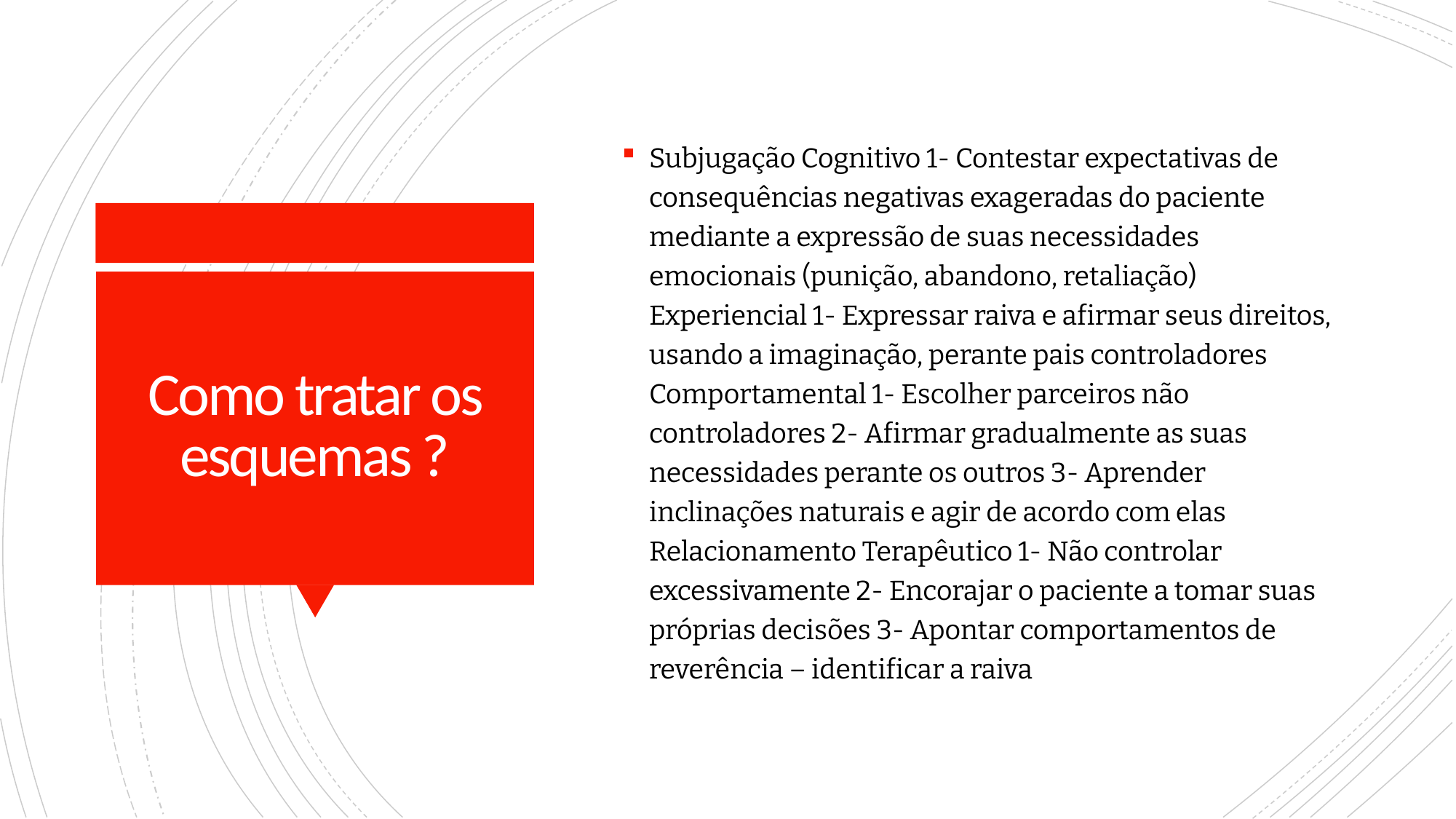

Subjugação Cognitivo 1- Contestar expectativas de consequências negativas exageradas do paciente mediante a expressão de suas necessidades emocionais (punição, abandono, retaliação) Experiencial 1- Expressar raiva e afirmar seus direitos, usando a imaginação, perante pais controladores Comportamental 1- Escolher parceiros não controladores 2- Afirmar gradualmente as suas necessidades perante os outros 3- Aprender inclinações naturais e agir de acordo com elas Relacionamento Terapêutico 1- Não controlar excessivamente 2- Encorajar o paciente a tomar suas próprias decisões 3- Apontar comportamentos de reverência – identificar a raiva
# Como tratar os esquemas ?